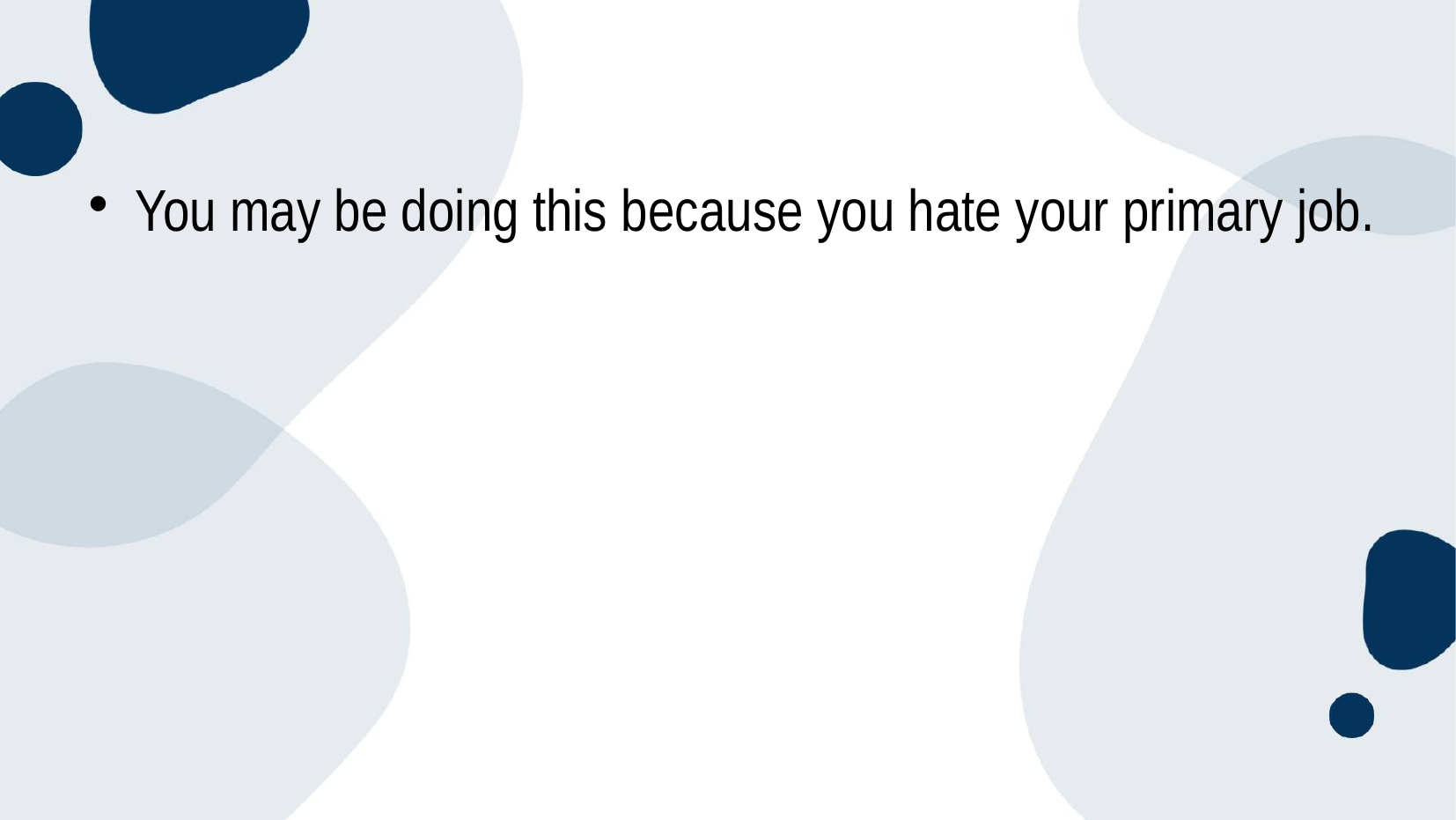

#
You may be doing this because you hate your primary job.